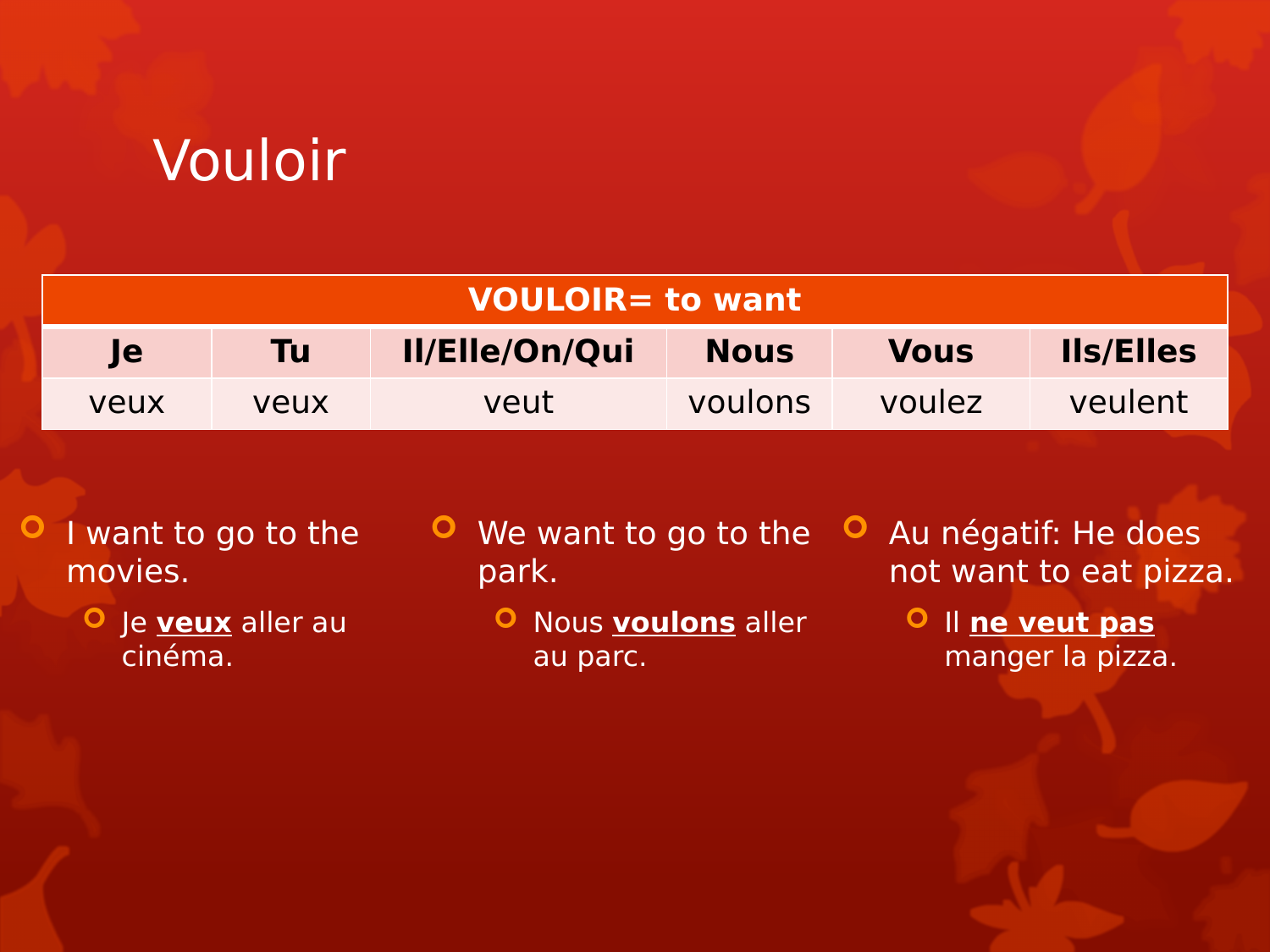

# Vouloir
| VOULOIR= to want |  |  |  |  |  |
| --- | --- | --- | --- | --- | --- |
| Je | Tu | Il/Elle/On/Qui | Nous | Vous | Ils/Elles |
| veux | veux | veut | voulons | voulez | veulent |
I want to go to the movies.
Je veux aller au cinéma.
We want to go to the park.
Nous voulons aller au parc.
Au négatif: He does not want to eat pizza.
Il ne veut pas manger la pizza.